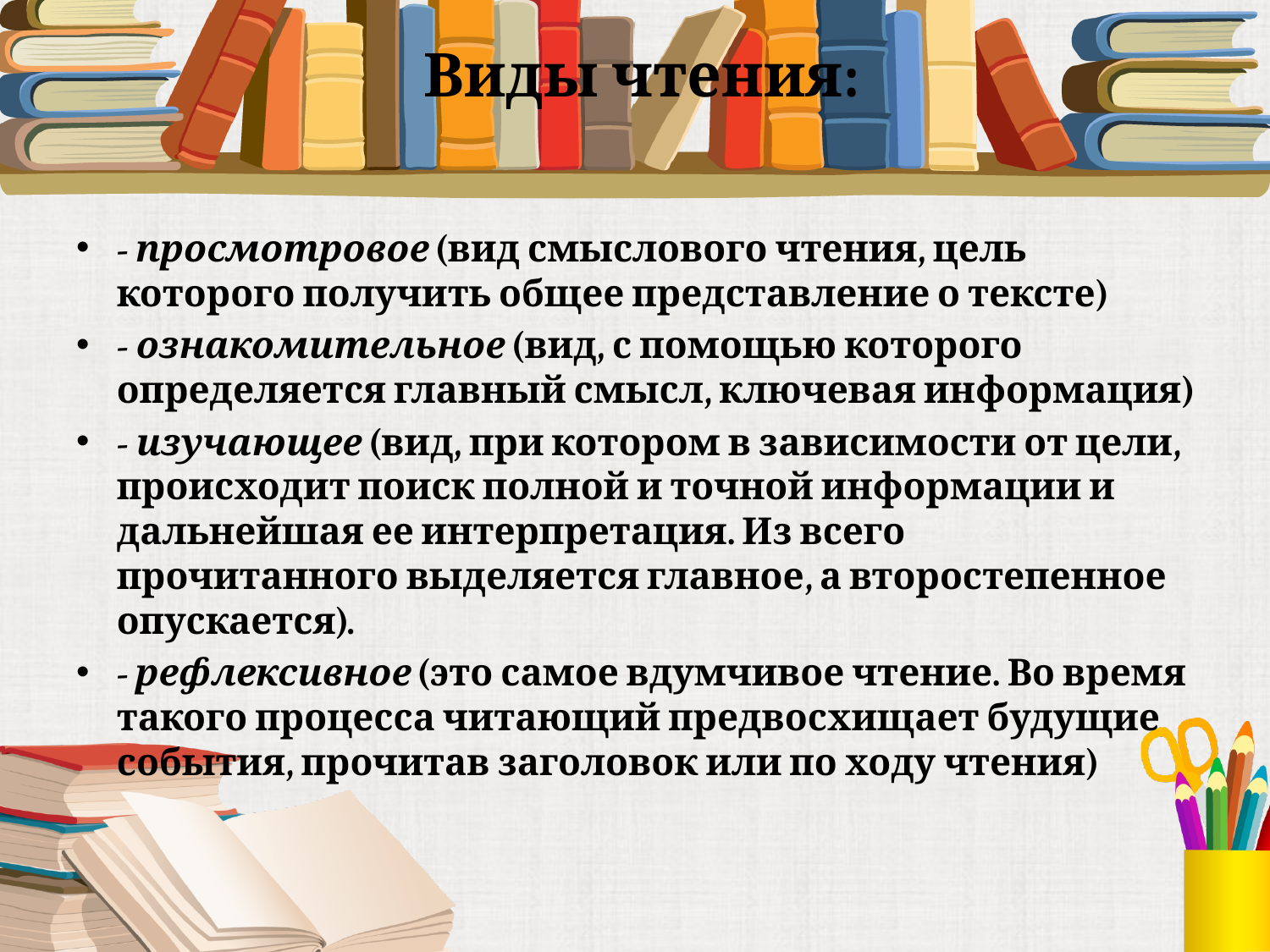

# Виды чтения:
- просмотровое (вид смыслового чтения, цель которого получить общее представление о тексте)
- ознакомительное (вид, с помощью которого определяется главный смысл, ключевая информация)
- изучающее (вид, при котором в зависимости от цели, происходит поиск полной и точной информации и дальнейшая ее интерпретация. Из всего прочитанного выделяется главное, а второстепенное опускается).
- рефлексивное (это самое вдумчивое чтение. Во время такого процесса читающий предвосхищает будущие события, прочитав заголовок или по ходу чтения)